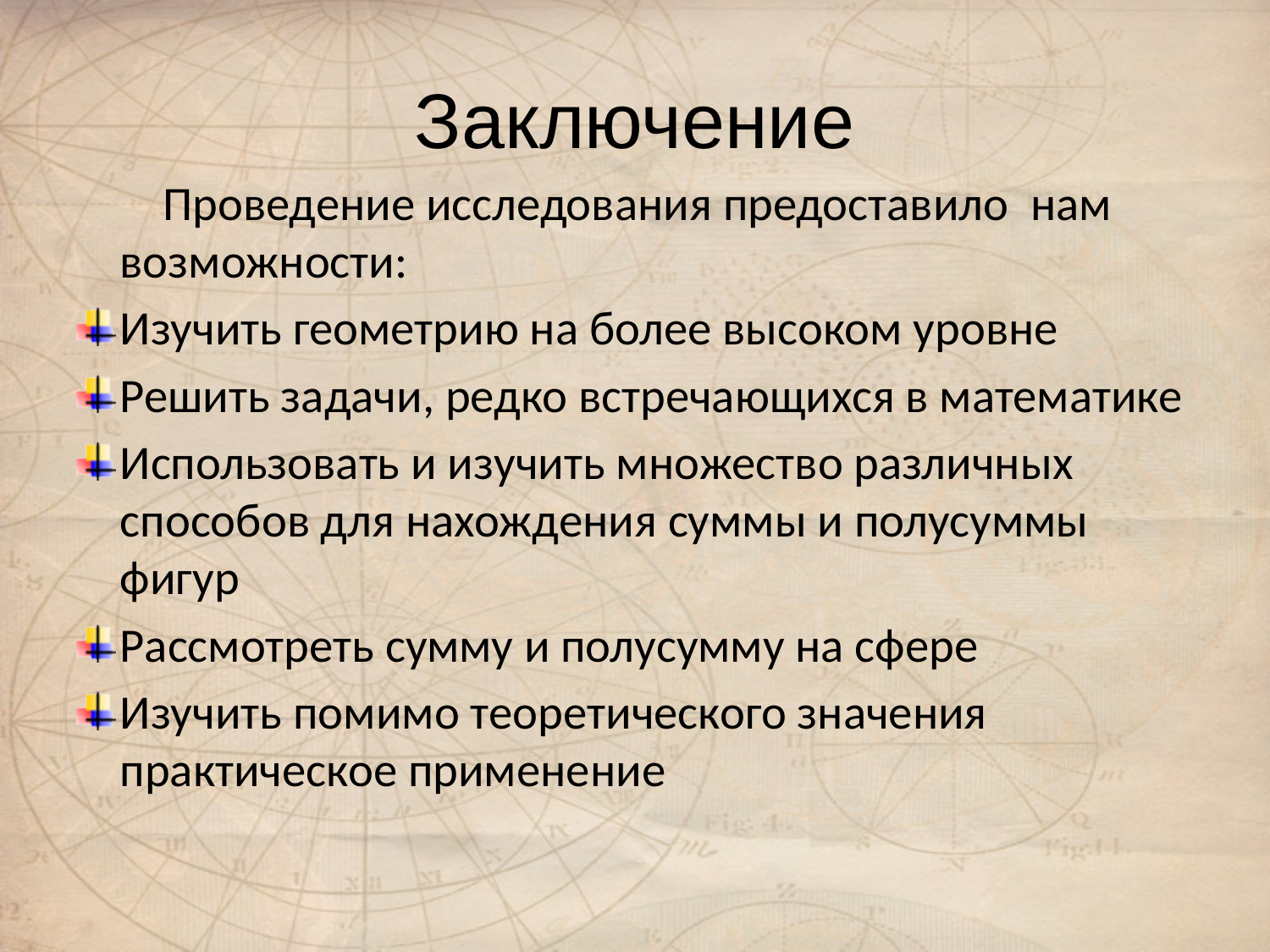

# Заключение
        Проведение исследования предоставило  нам возможности:
Изучить геометрию на более высоком уровне
Решить задачи, редко встречающихся в математике
Использовать и изучить множество различных способов для нахождения суммы и полусуммы фигур
Рассмотреть сумму и полусумму на сфере
Изучить помимо теоретического значения практическое применение